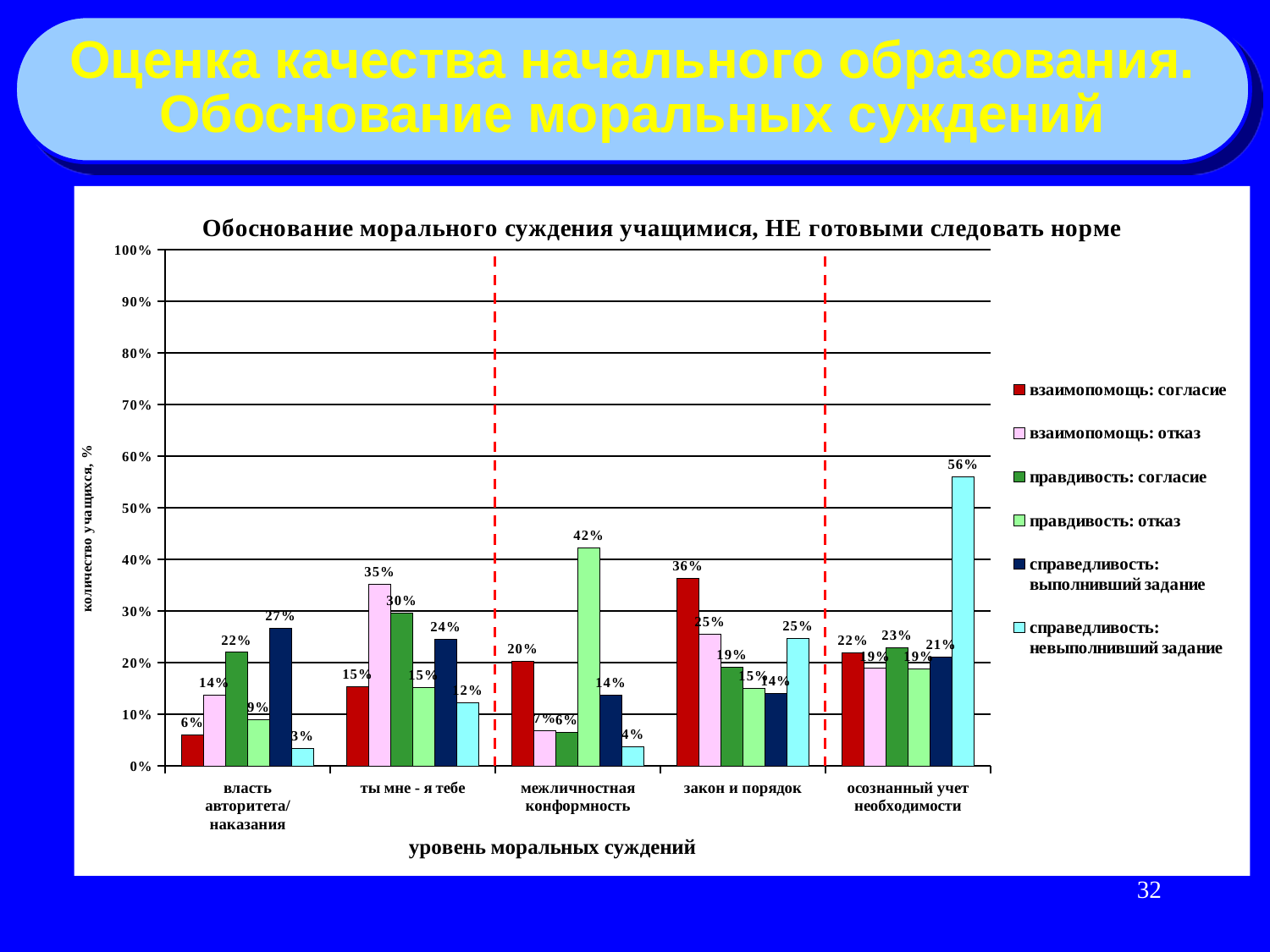

Оценка качества начального образования.
Обоснование моральных суждений

### Chart: Обоснование морального суждения учащимися, НЕ готовыми следовать норме

| Category | взаимопомощь: согласие | взаимопомощь: отказ | правдивость: согласие | правдивость: отказ | справедливость: выполнивший задание | справедливость: невыполнивший задание |
|---|---|---|---|---|---|---|
| власть авторитета/наказания | 0.06067961165048544 | 0.13694461351186857 | 0.2197750702905342 | 0.08870214752567697 | 0.2664319248826291 | 0.03424790815333723 |
| ты мне - я тебе | 0.15412621359223305 | 0.3524041387705418 | 0.29615745079662603 | 0.15172735760971054 | 0.24471830985915496 | 0.12200817279626387 |
| межличностная конформность | 0.20206310679611653 | 0.06755934266585513 | 0.06419868791002814 | 0.4220354808590103 | 0.13732394366197184 | 0.03677758318739055 |
| закон и порядок | 0.3634708737864079 | 0.2544126597687158 | 0.19072164948453607 | 0.1503267973856209 | 0.14045383411580598 | 0.24732438217552058 |
| осознанный учет необходимости | 0.21966019417475732 | 0.18867924528301888 | 0.22914714151827556 | 0.18720821661998135 | 0.21107198748043823 | 0.559641953687488 |
32